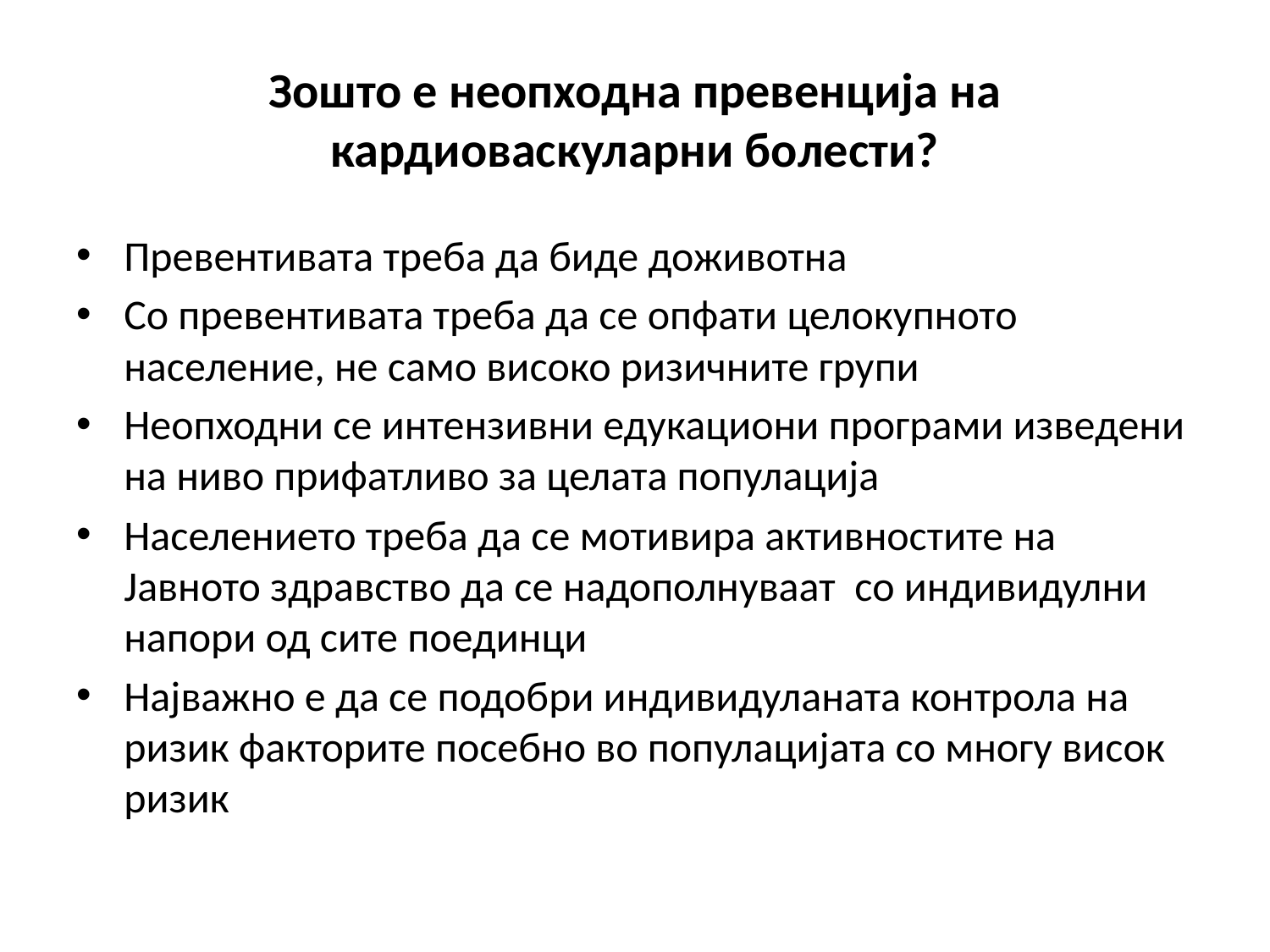

# Зошто е неопходна превенција на кардиоваскуларни болести?
Превентивата треба да биде доживотна
Со превентивата треба да се опфати целокупното население, не само високо ризичните групи
Неопходни се интензивни едукациони програми изведени на ниво прифатливо за целата популација
Населението треба да се мотивира активностите на Јавното здравство да се надополнуваат  со индивидулни напори од сите поединци
Најважно е да се подобри индивидуланата контрола на ризик факторите посебно во популацијата со многу висок ризик